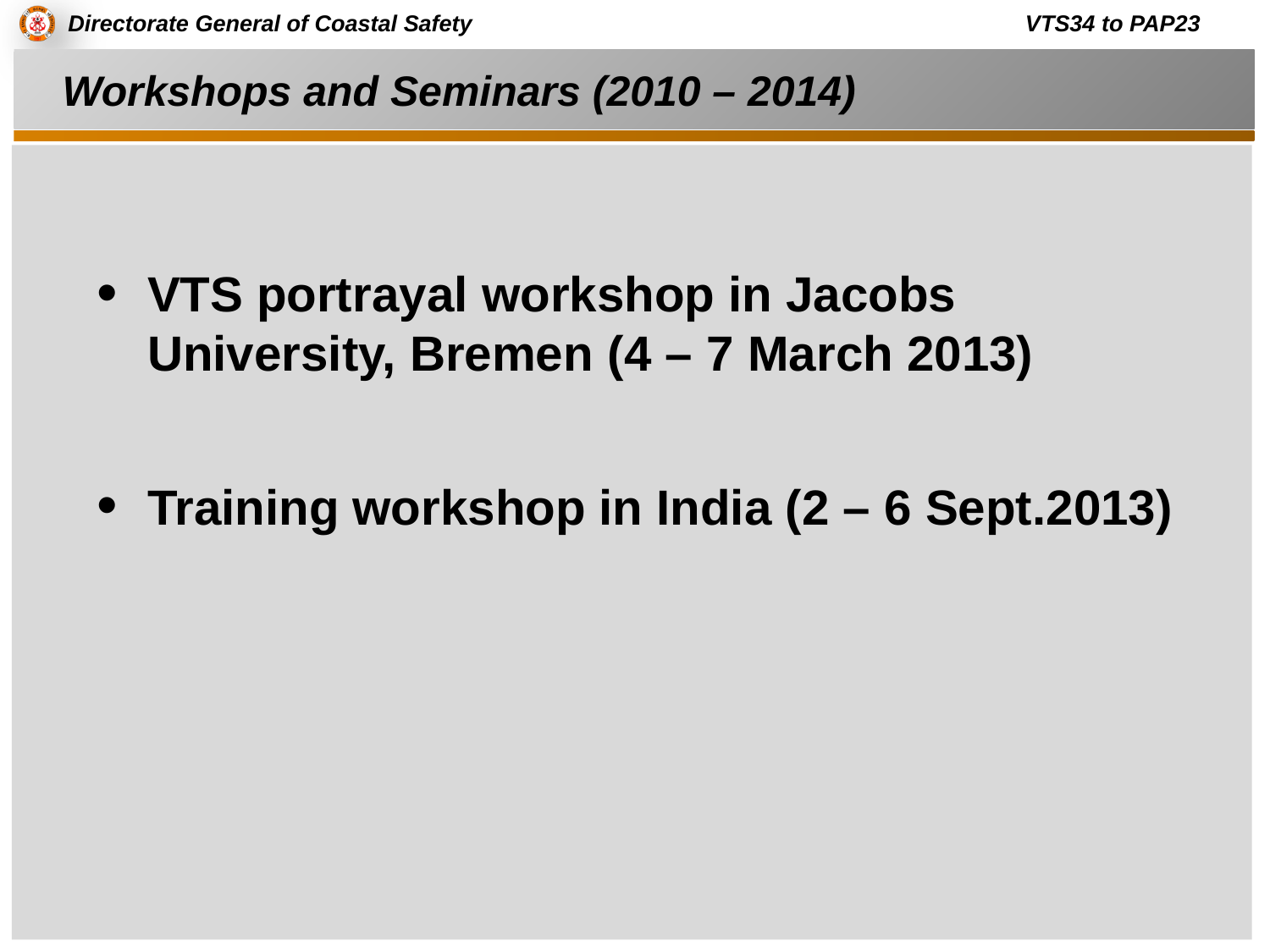

# Workshops and Seminars (2010 – 2014)
VTS portrayal workshop in Jacobs University, Bremen (4 – 7 March 2013)

Training workshop in India (2 – 6 Sept.2013)